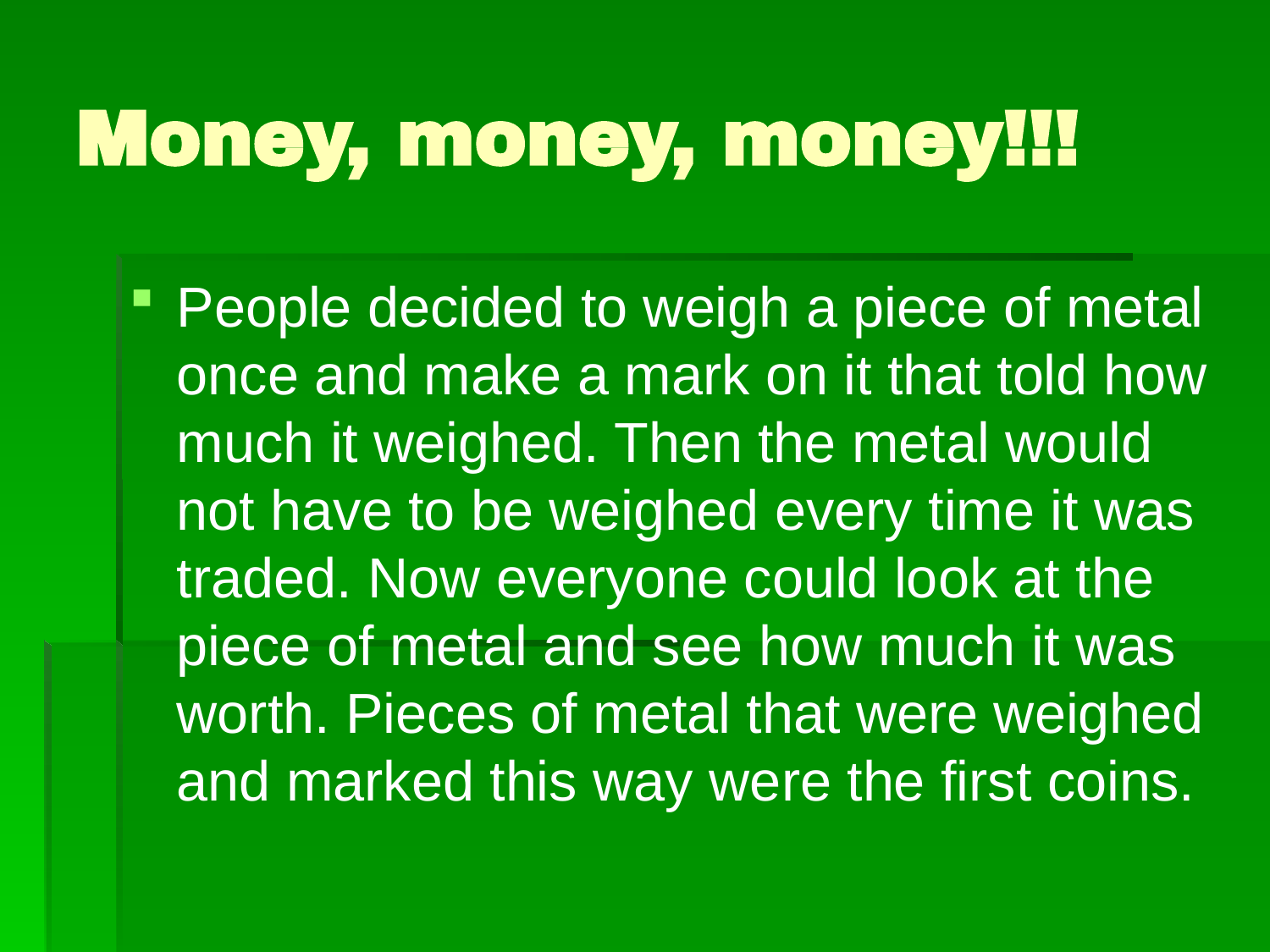

# Money, money, money!!!
People decided to weigh a piece of metal once and make a mark on it that told how much it weighed. Then the metal would not have to be weighed every time it was traded. Now everyone could look at the piece of metal and see how much it was worth. Pieces of metal that were weighed and marked this way were the first coins.